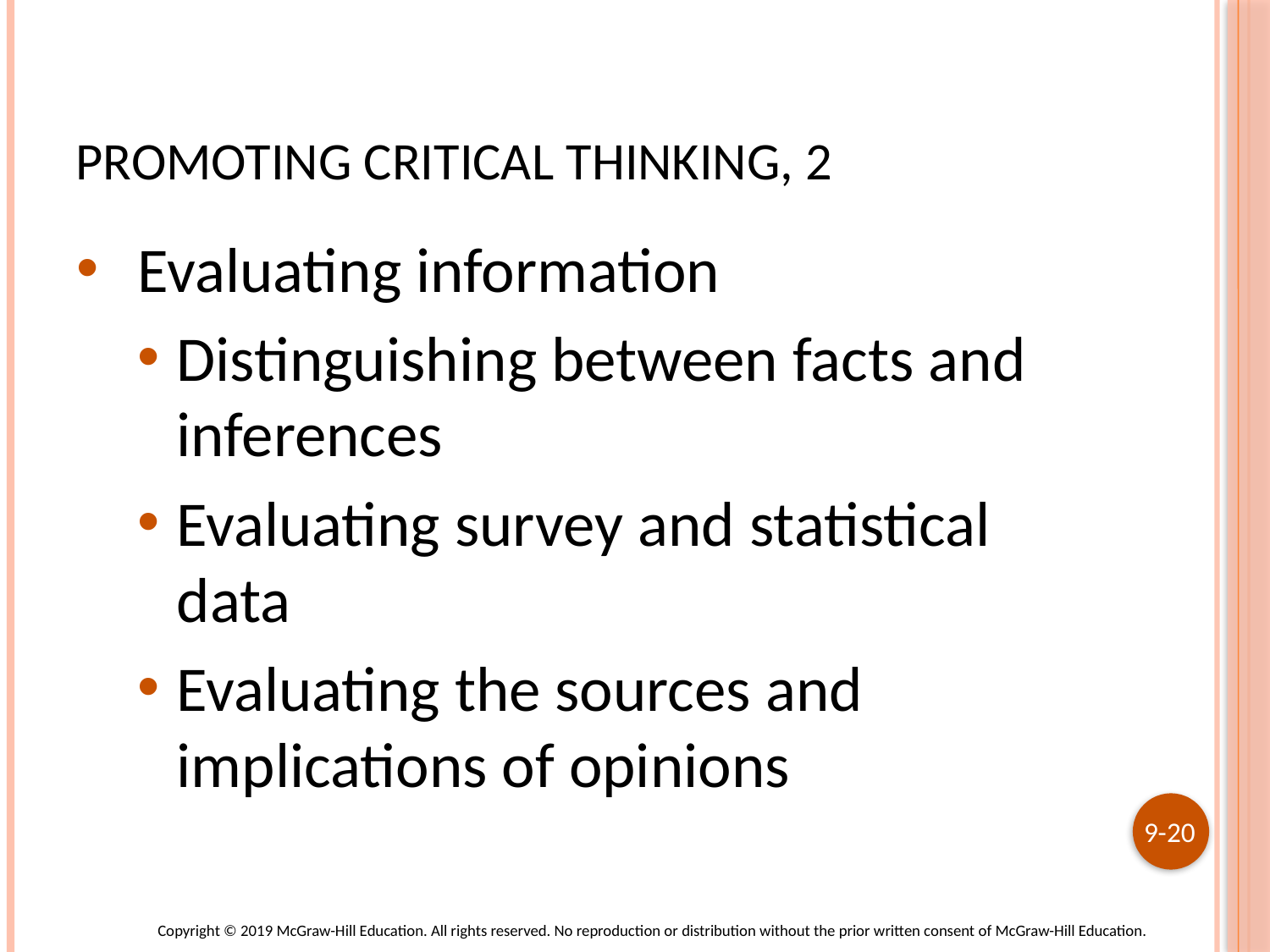

# Promoting Critical Thinking, 2
Evaluating information
Distinguishing between facts and inferences
Evaluating survey and statistical data
Evaluating the sources and implications of opinions